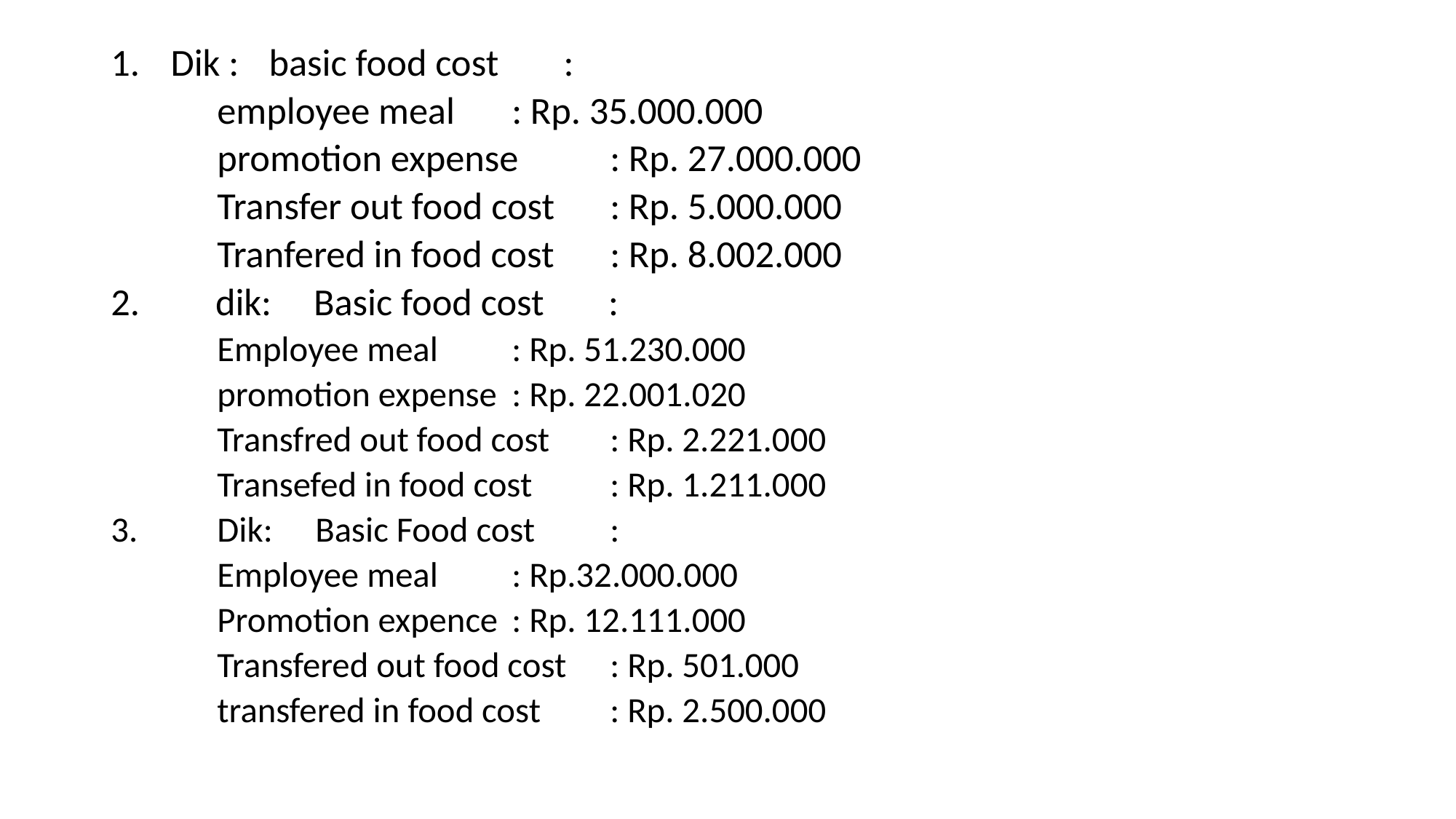

Dik :	basic food cost 		:
	employee meal		: Rp. 35.000.000
	promotion expense	: Rp. 27.000.000
	Transfer out food cost	: Rp. 5.000.000
	Tranfered in food cost	: Rp. 8.002.000
dik:	Basic food cost		:
	Employee meal		: Rp. 51.230.000
	promotion expense		: Rp. 22.001.020
	Transfred out food cost	: Rp. 2.221.000
	Transefed in food cost	: Rp. 1.211.000
3.	Dik:	Basic Food cost		:
	Employee meal 		: Rp.32.000.000
	Promotion expence		: Rp. 12.111.000
	Transfered out food cost	: Rp. 501.000
	transfered in food cost	: Rp. 2.500.000